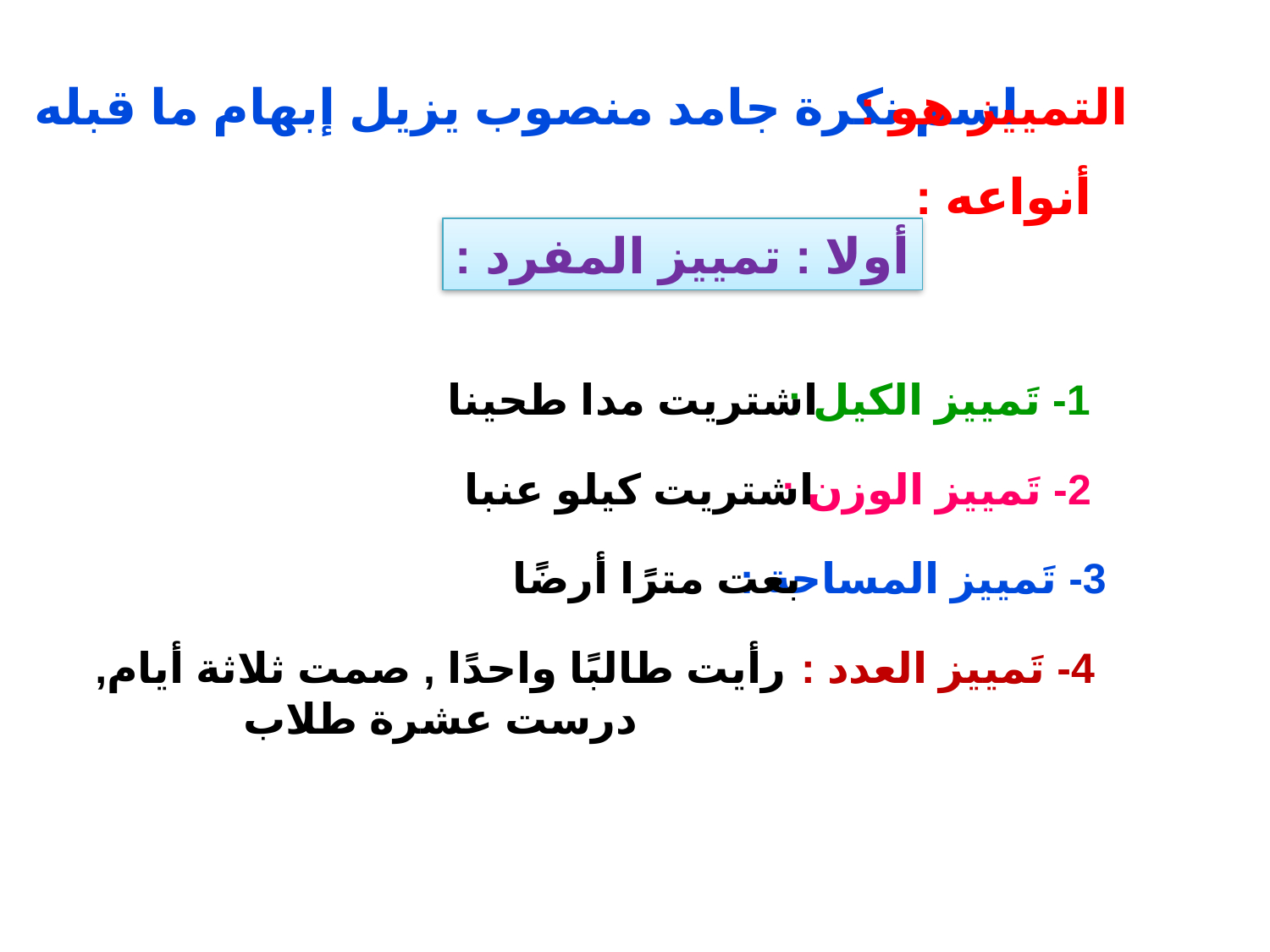

اسم نكرة جامد منصوب يزيل إبهام ما قبله
التمييز هو :
أنواعه :
أولا : تمييز المفرد :
اشتريت مدا طحينا
1- تَمييز الكيل :
اشتريت كيلو عنبا
2- تَمييز الوزن :
بعت مترًا أرضًا
3- تَمييز المساحة :
رأيت طالبًا واحدًا , صمت ثلاثة أيام, درست عشرة طلاب
4- تَمييز العدد :